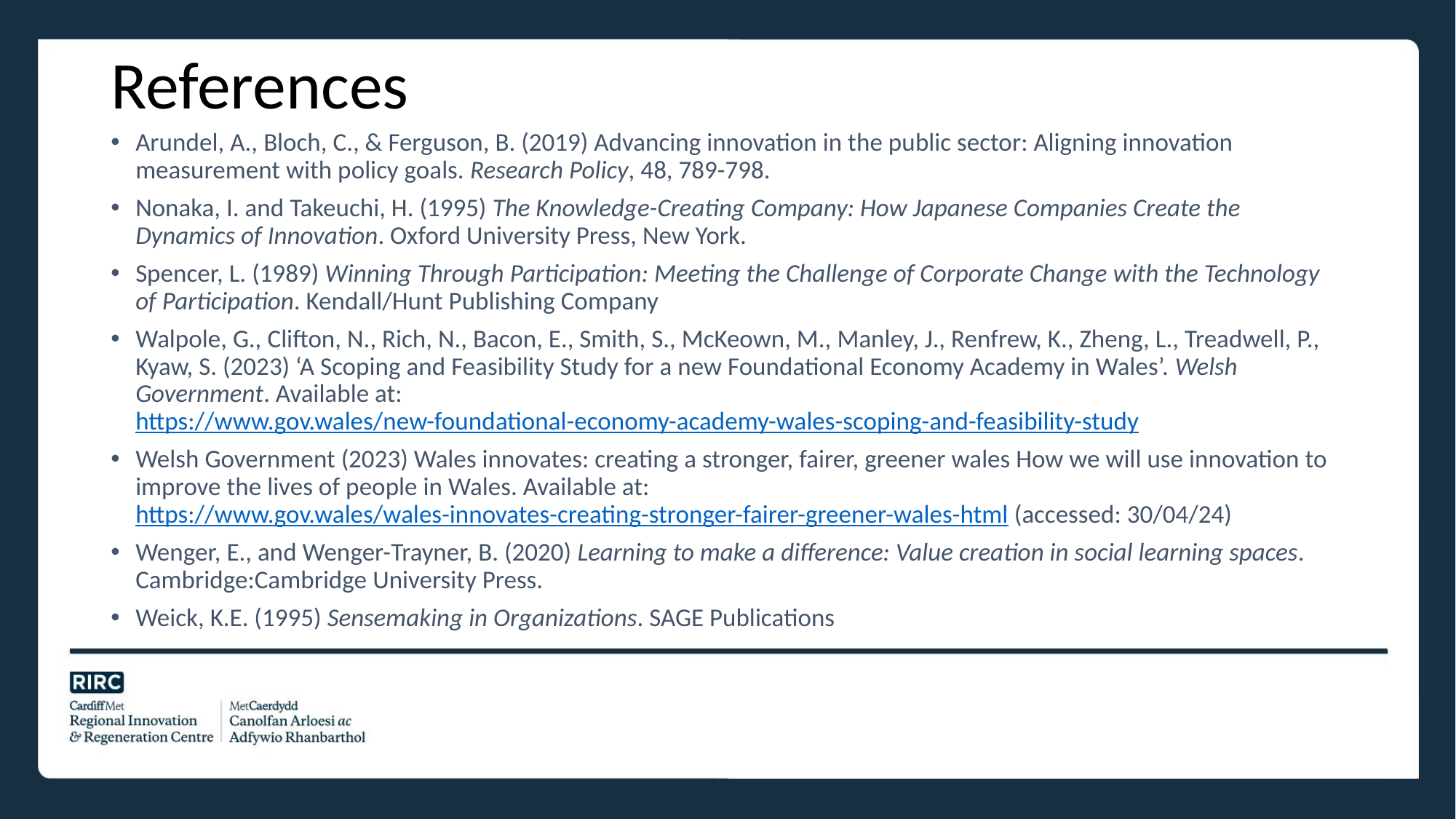

# References
Arundel, A., Bloch, C., & Ferguson, B. (2019) Advancing innovation in the public sector: Aligning innovation measurement with policy goals. Research Policy, 48, 789-798.
Nonaka, I. and Takeuchi, H. (1995) The Knowledge-Creating Company: How Japanese Companies Create the Dynamics of Innovation. Oxford University Press, New York.
Spencer, L. (1989) Winning Through Participation: Meeting the Challenge of Corporate Change with the Technology of Participation. Kendall/Hunt Publishing Company
Walpole, G., Clifton, N., Rich, N., Bacon, E., Smith, S., McKeown, M., Manley, J., Renfrew, K., Zheng, L., Treadwell, P., Kyaw, S. (2023) ‘A Scoping and Feasibility Study for a new Foundational Economy Academy in Wales’. Welsh Government. Available at: https://www.gov.wales/new-foundational-economy-academy-wales-scoping-and-feasibility-study
Welsh Government (2023) Wales innovates: creating a stronger, fairer, greener wales How we will use innovation to improve the lives of people in Wales. Available at: https://www.gov.wales/wales-innovates-creating-stronger-fairer-greener-wales-html (accessed: 30/04/24)
Wenger, E., and Wenger-Trayner, B. (2020) Learning to make a difference: Value creation in social learning spaces. Cambridge:Cambridge University Press.
Weick, K.E. (1995) Sensemaking in Organizations. SAGE Publications